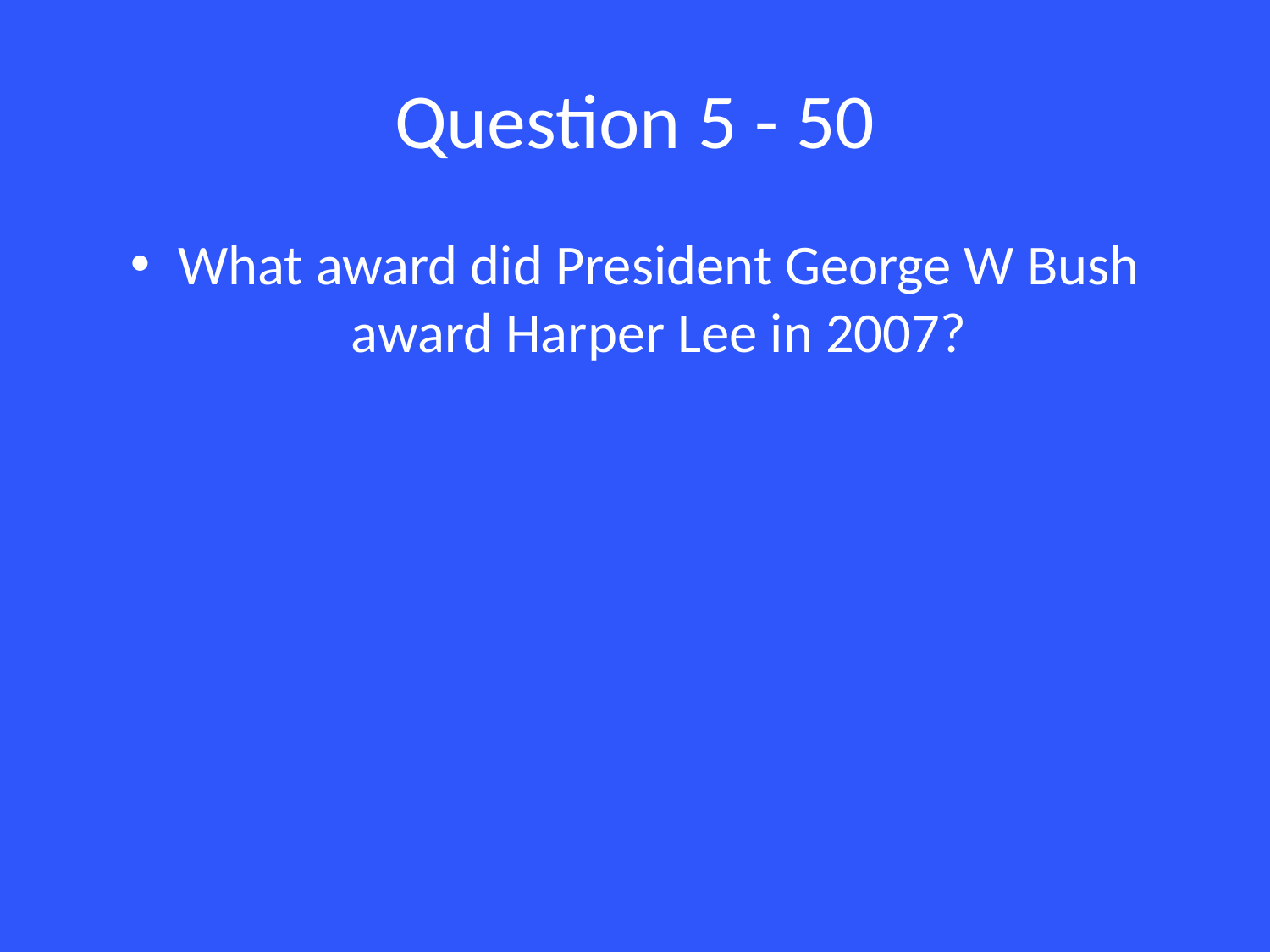

# Question 5 - 50
What award did President George W Bush award Harper Lee in 2007?